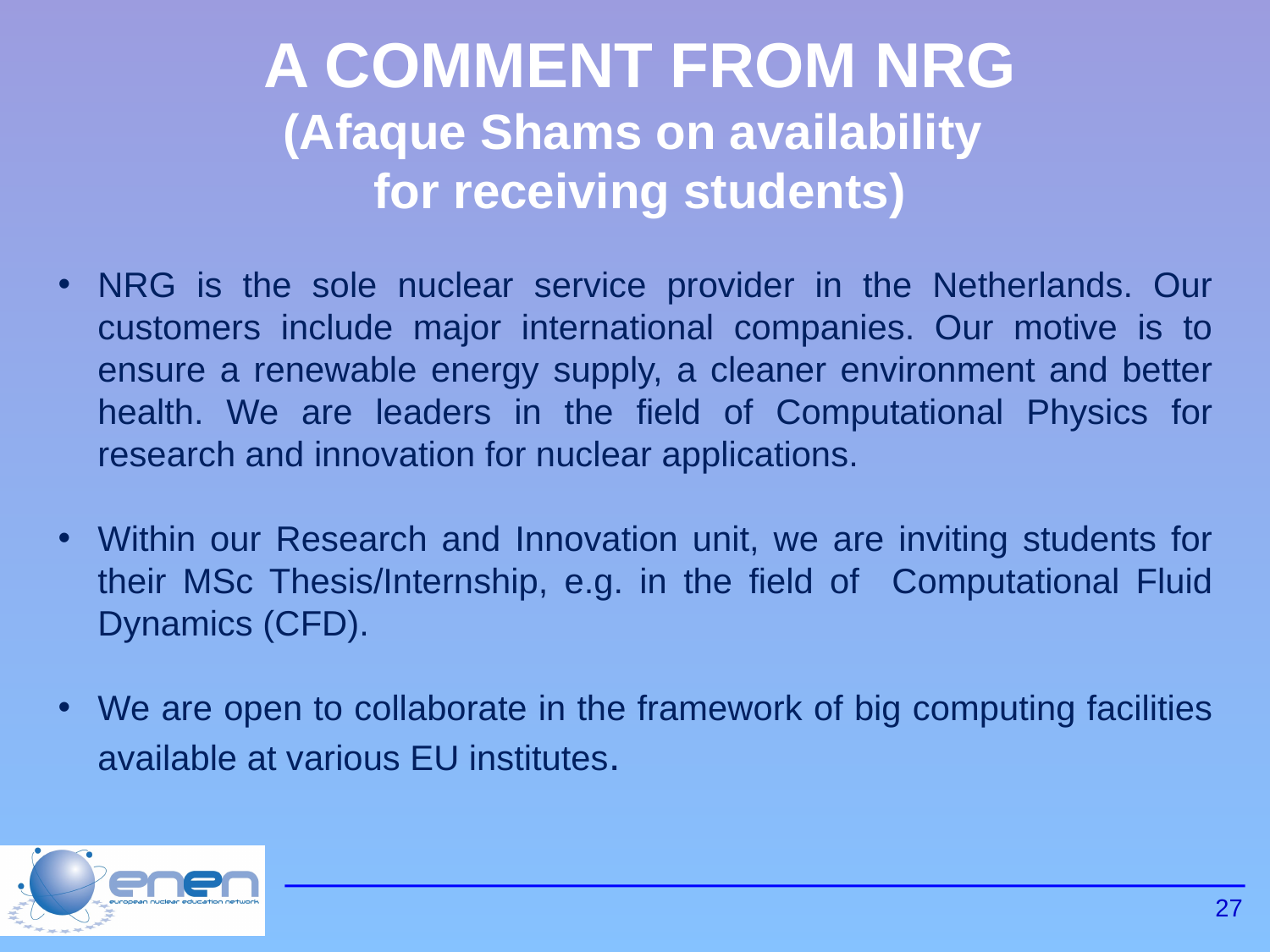

A COMMENT FROM NRG
(Afaque Shams on availability
for receiving students)
NRG is the sole nuclear service provider in the Netherlands. Our customers include major international companies. Our motive is to ensure a renewable energy supply, a cleaner environment and better health. We are leaders in the field of Computational Physics for research and innovation for nuclear applications.

Within our Research and Innovation unit, we are inviting students for their MSc Thesis/Internship, e.g. in the field of  Computational Fluid Dynamics (CFD).

We are open to collaborate in the framework of big computing facilities available at various EU institutes.